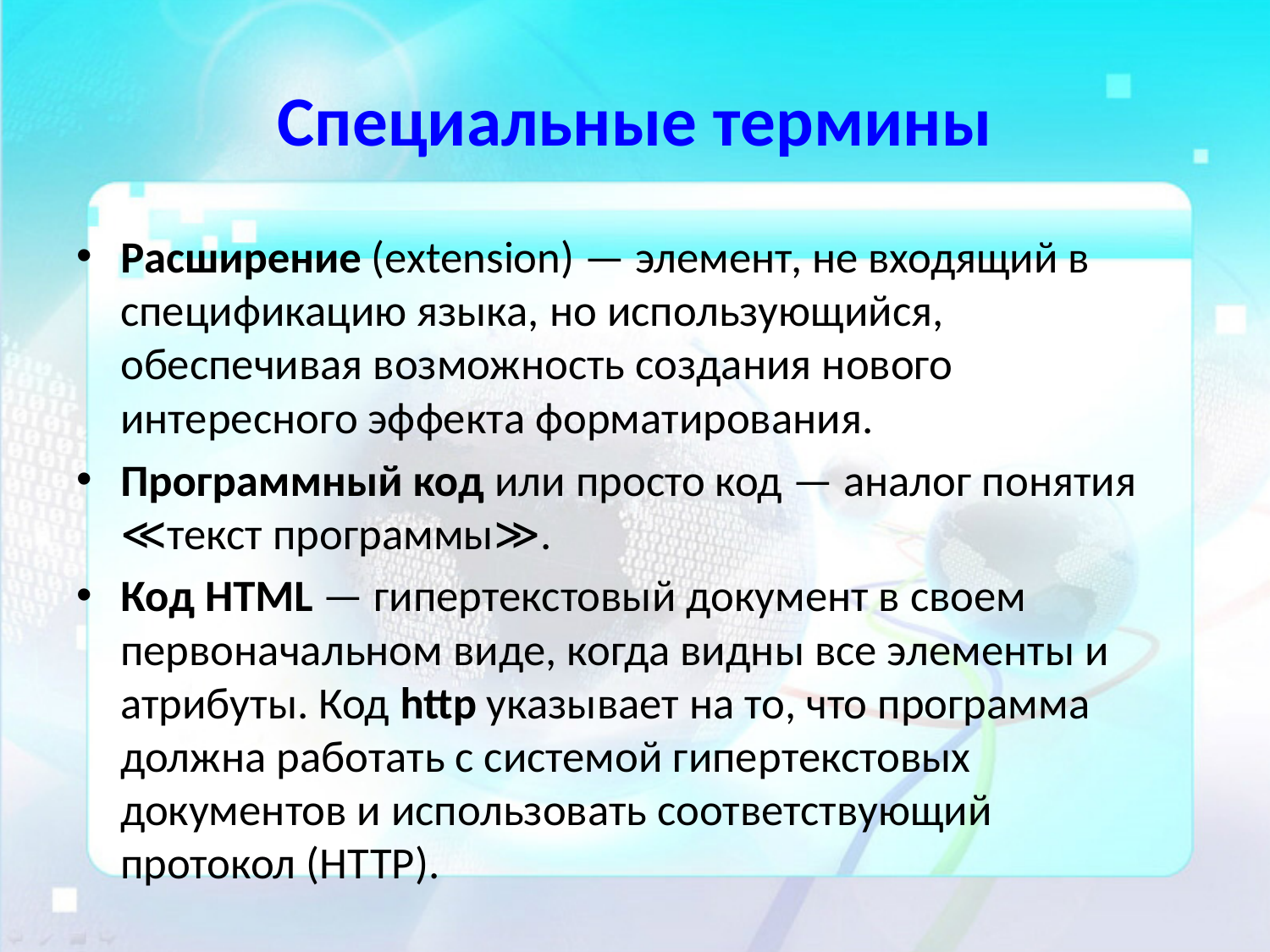

# Специальные термины
Расширение (extension) — элемент, не входящий в спецификацию языка, но использующийся, обеспечивая возможность создания нового интересного эффекта форматирования.
Программный код или просто код — аналог понятия ≪текст программы≫.
Код HTML — гипертекстовый документ в своем первоначальном виде, когда видны все элементы и атрибуты. Код http указывает на то, что программа должна работать с системой гипертекстовых документов и использовать соответствующий протокол (HTTP).